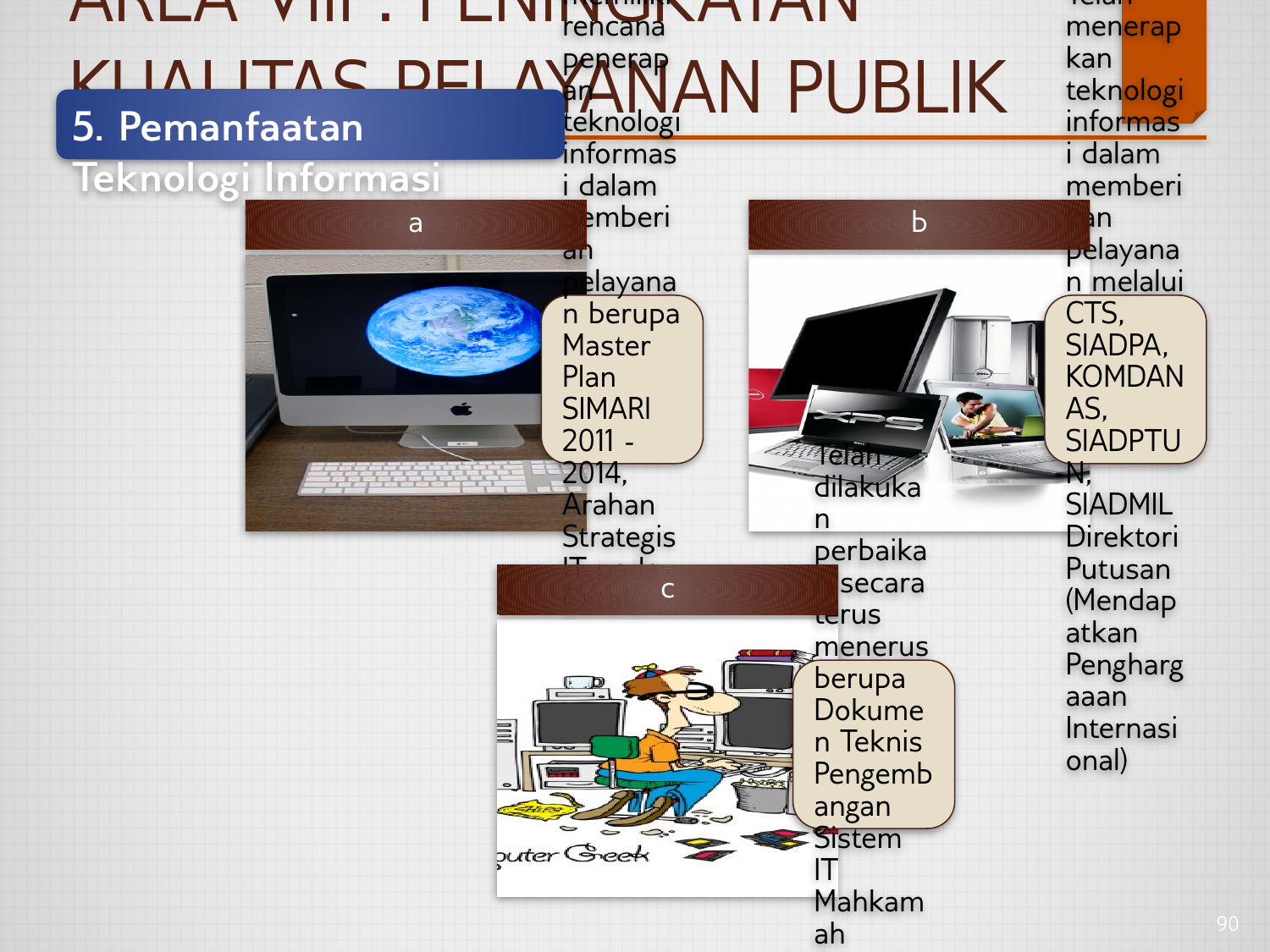

# AREA VIII : PENINGKATAN KUALITAS PELAYANAN PUBLIK
5. Pemanfaatan Teknologi Informasi
a
b
Telah menerapkan teknologi informasi dalam memberikan pelayanan melalui CTS, SIADPA, KOMDANAS, SIADPTUN, SIADMIL Direktori Putusan (Mendapatkan Penghargaaan Internasional)
c
90